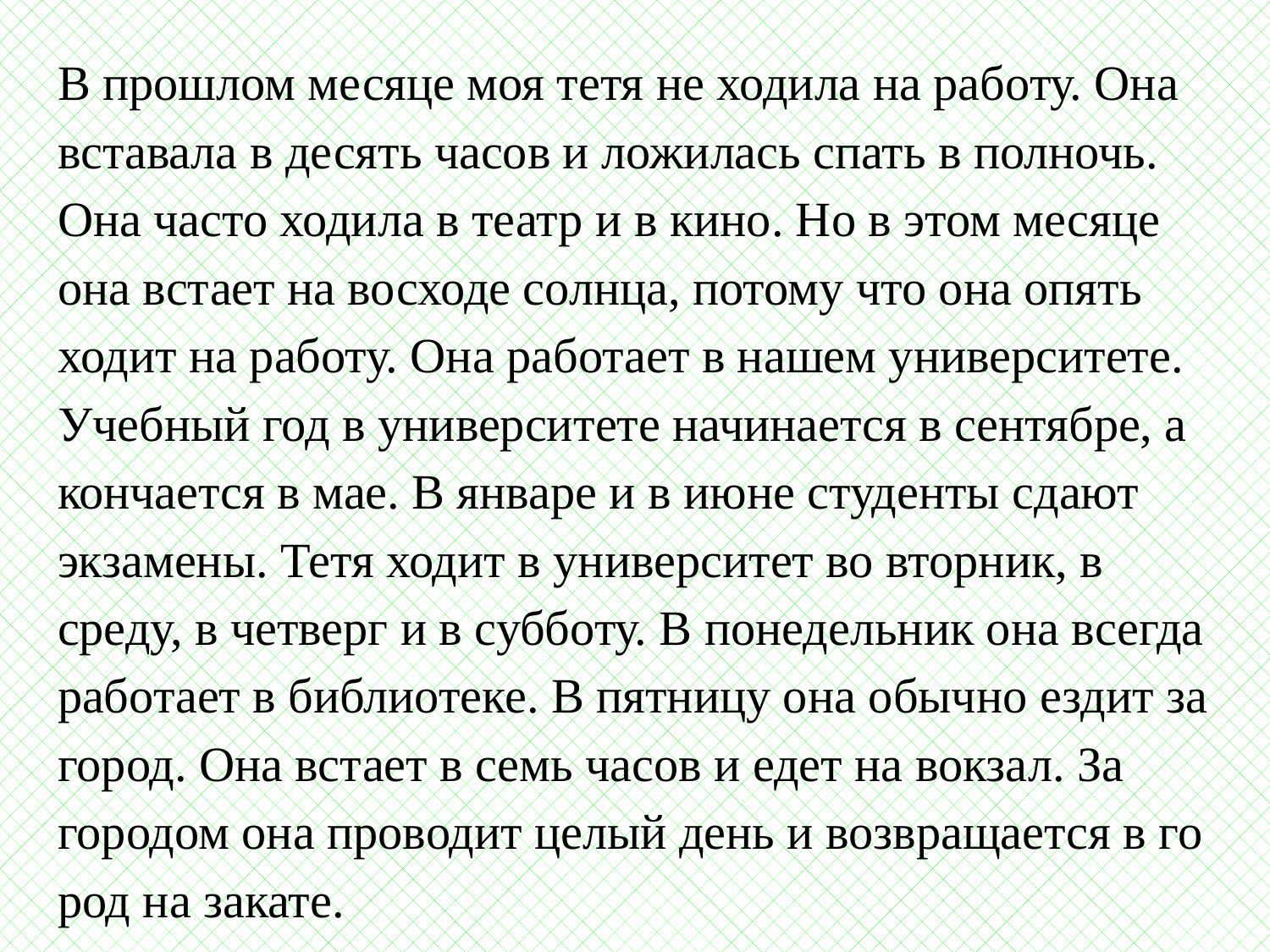

В прошлом месяце моя тетя не ходила на рабо­ту. Она вставала в десять часов и ложилась спать в полночь. Она часто ходила в театр и в кино. Но в этом месяце она встает на восходе солнца, по­тому что она опять ходит на работу. Она работает в нашем университете. Учебный год в универси­тете начинается в сентябре, а кончается в мае. В январе и в июне студенты сдают экзамены. Тетя ходит в университет во вторник, в среду, в четверг и в субботу. В понедельник она всегда работает в библиотеке. В пятницу она обычно ездит за город. Она встает в семь часов и едет на вокзал. За горо­дом она проводит целый день и возвращается в го­род на закате.
#